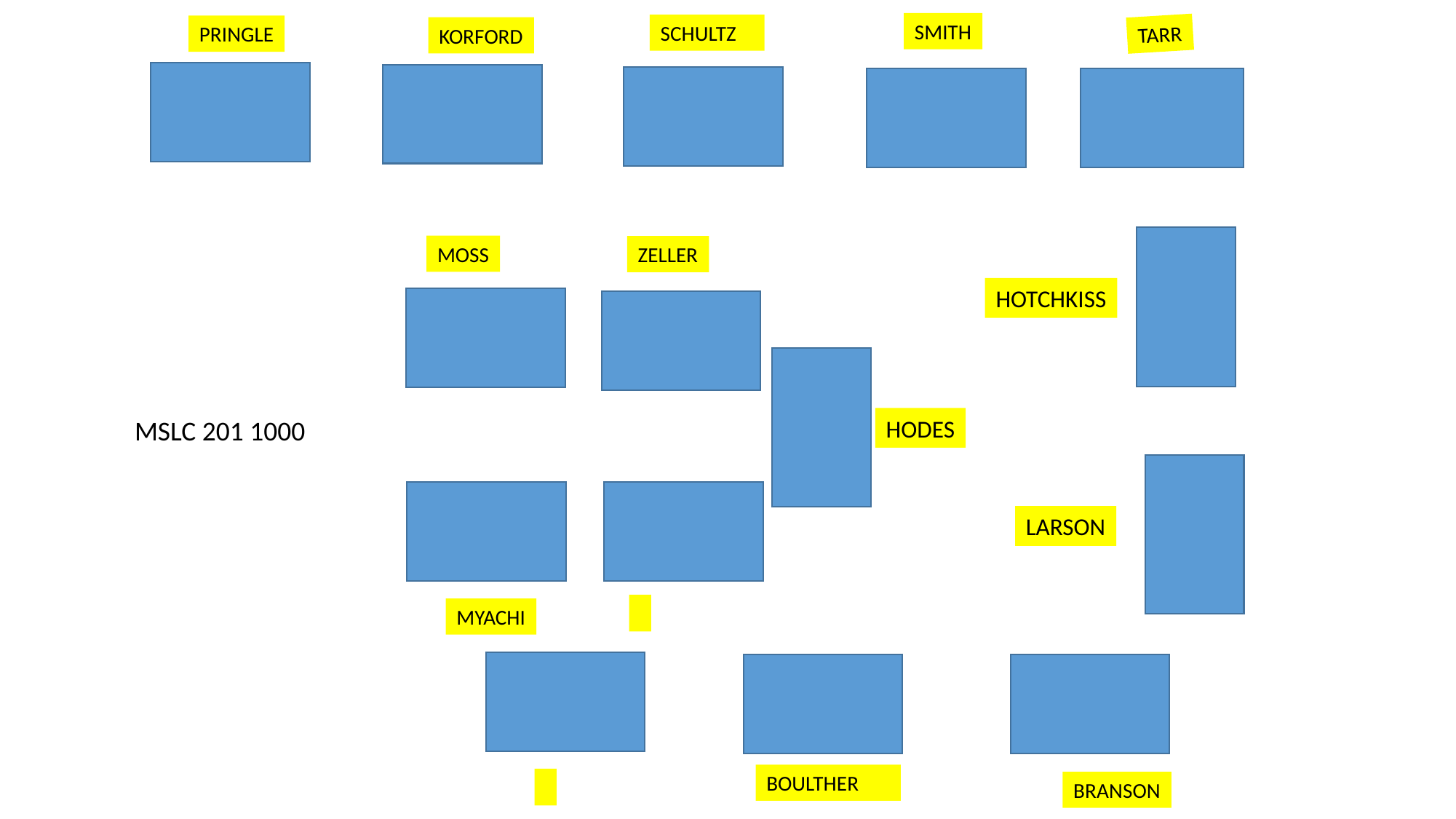

SMITH
SCHULTZ
TARR
PRINGLE
KORFORD

MOSS
ZELLER

HOTCHKISS

MSLC 201 1000
HODES

LARSON

MYACHI

BOULTHER

BRANSON